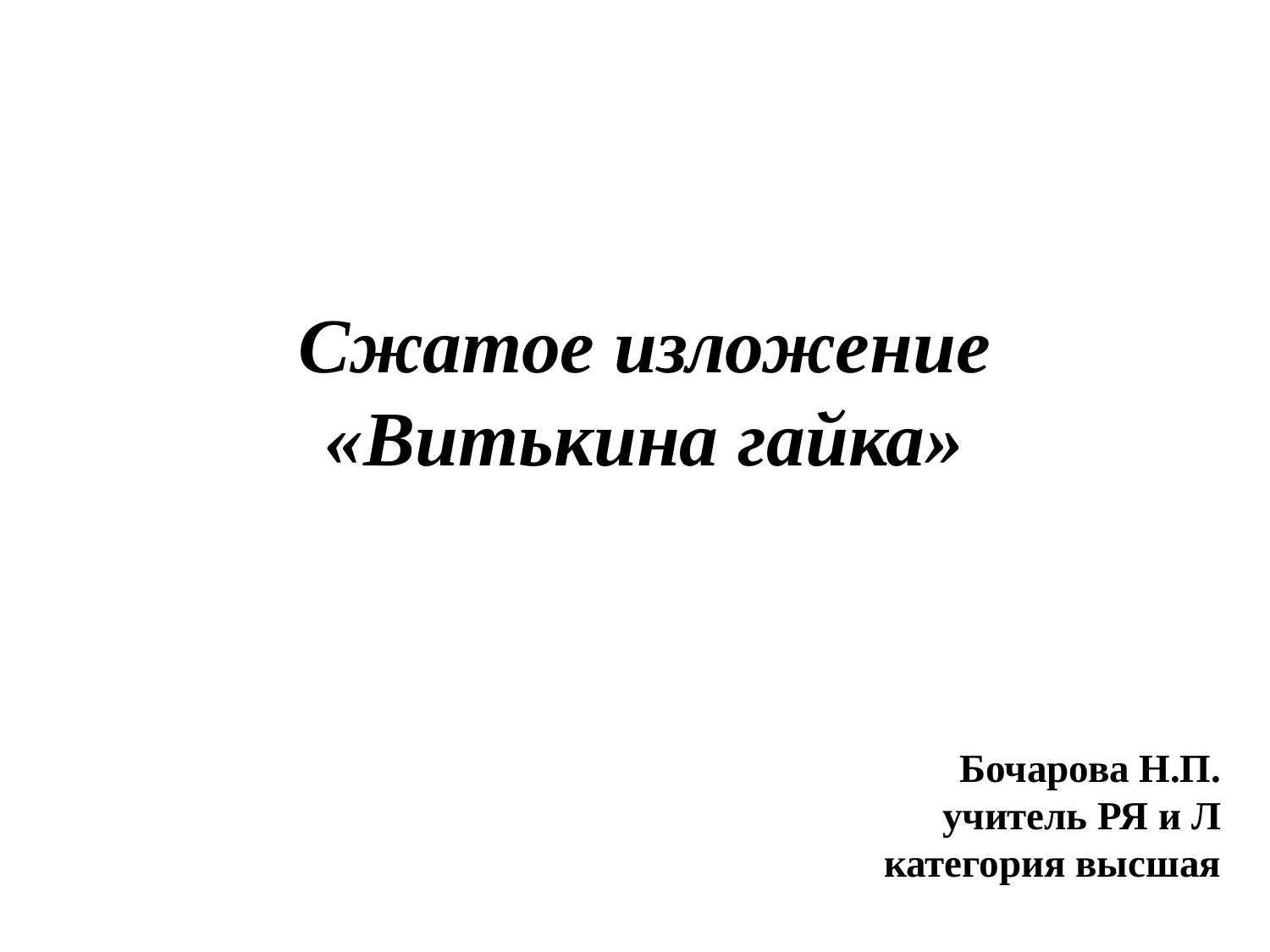

# Сжатое изложение «Витькина гайка»
Бочарова Н.П.
учитель РЯ и Л
категория высшая